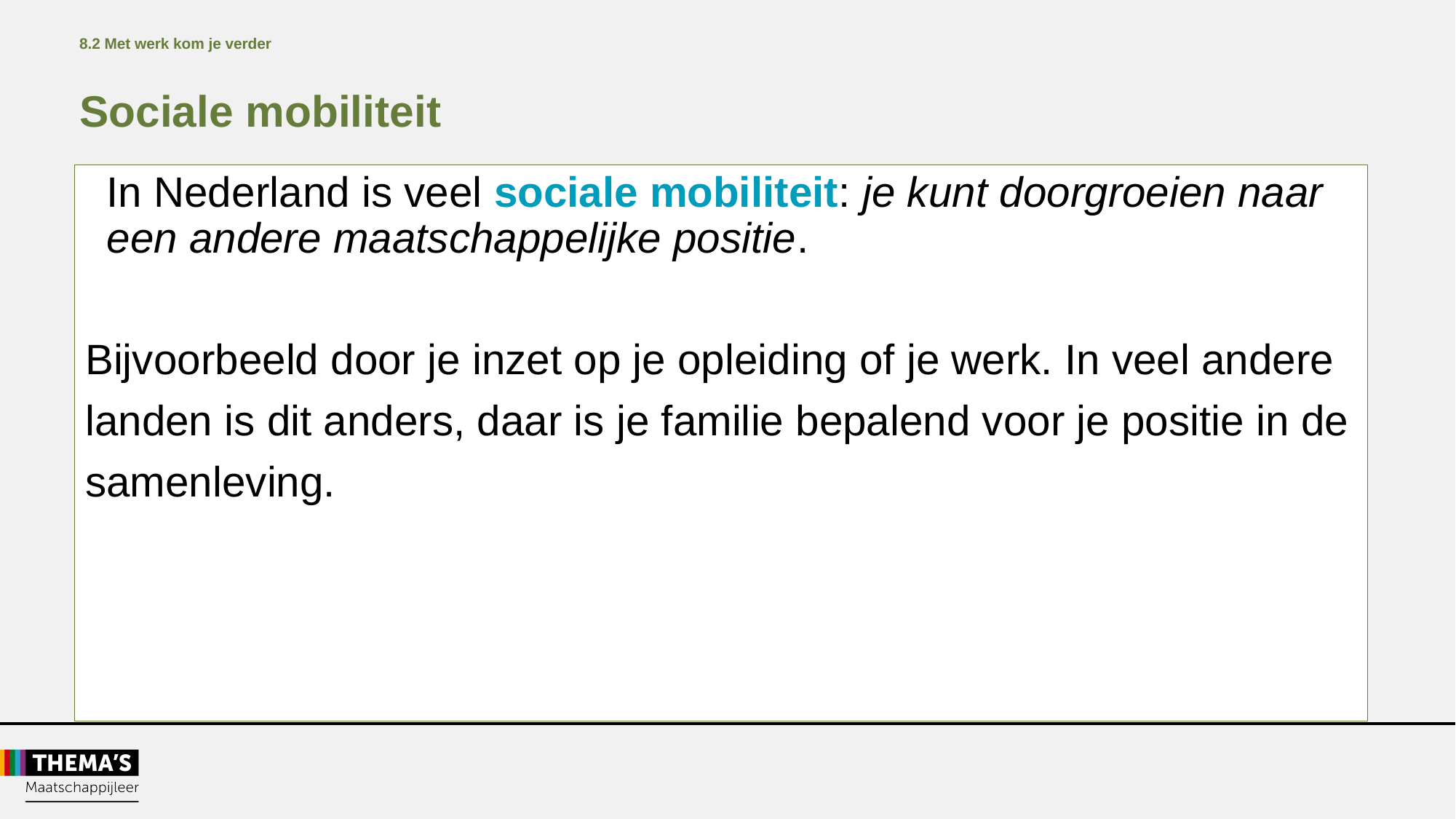

8.2 Met werk kom je verder
Sociale mobiliteit
In Nederland is veel sociale mobiliteit: je kunt doorgroeien naar een andere maatschappelijke positie.

Bijvoorbeeld door je inzet op je opleiding of je werk. In veel andere
landen is dit anders, daar is je familie bepalend voor je positie in de
samenleving.